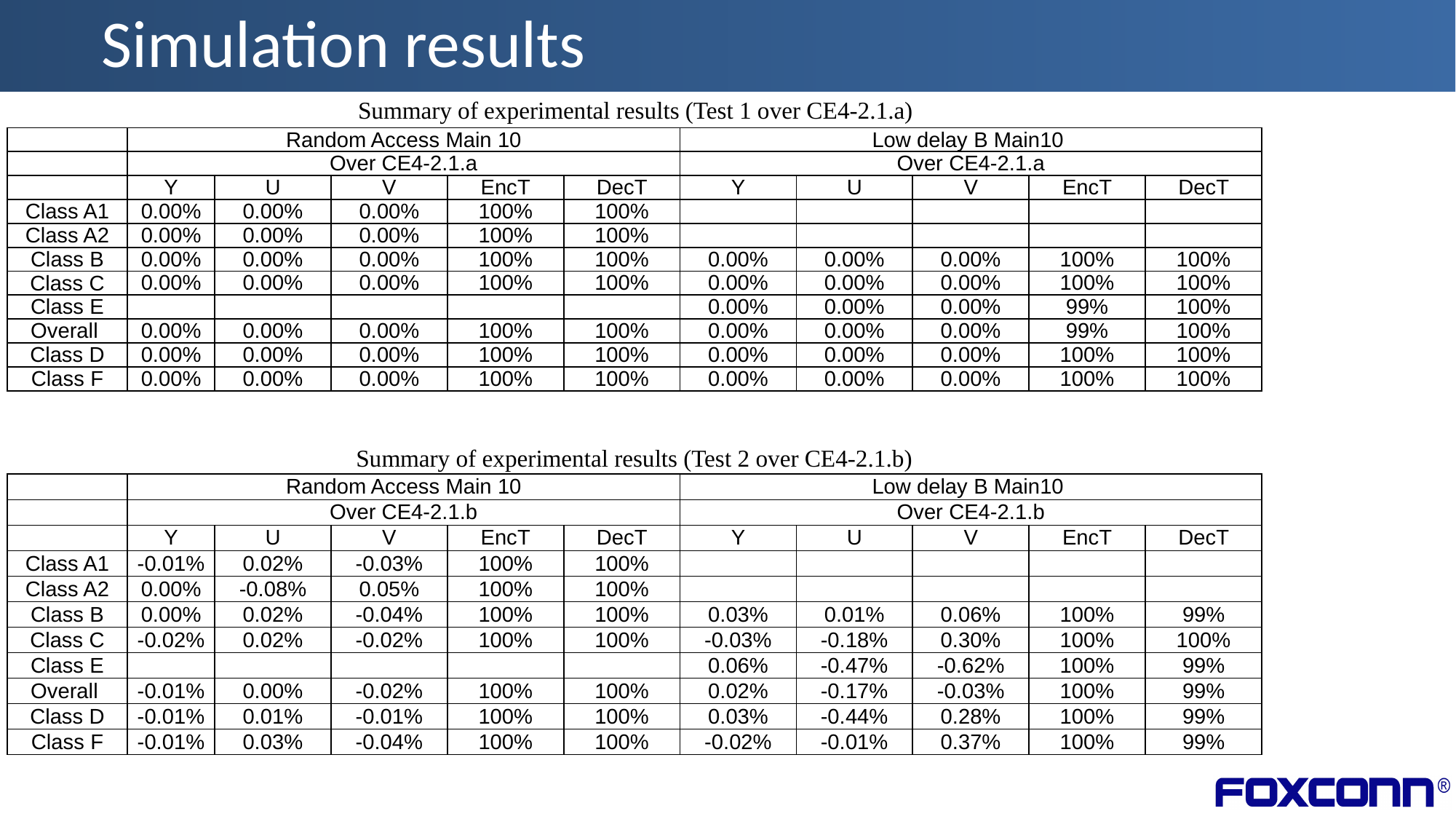

# Simulation results
Summary of experimental results (Test 1 over CE4-2.1.a)
|  | Random Access Main 10 |  |  |  |  | Low delay B Main10 |  |  |  |  |
| --- | --- | --- | --- | --- | --- | --- | --- | --- | --- | --- |
|  | Over CE4-2.1.a |  |  |  |  | Over CE4-2.1.a |  |  |  |  |
|  | Y | U | V | EncT | DecT | Y | U | V | EncT | DecT |
| Class A1 | 0.00% | 0.00% | 0.00% | 100% | 100% |  |  |  |  |  |
| Class A2 | 0.00% | 0.00% | 0.00% | 100% | 100% |  |  |  |  |  |
| Class B | 0.00% | 0.00% | 0.00% | 100% | 100% | 0.00% | 0.00% | 0.00% | 100% | 100% |
| Class C | 0.00% | 0.00% | 0.00% | 100% | 100% | 0.00% | 0.00% | 0.00% | 100% | 100% |
| Class E |  |  |  |  |  | 0.00% | 0.00% | 0.00% | 99% | 100% |
| Overall | 0.00% | 0.00% | 0.00% | 100% | 100% | 0.00% | 0.00% | 0.00% | 99% | 100% |
| Class D | 0.00% | 0.00% | 0.00% | 100% | 100% | 0.00% | 0.00% | 0.00% | 100% | 100% |
| Class F | 0.00% | 0.00% | 0.00% | 100% | 100% | 0.00% | 0.00% | 0.00% | 100% | 100% |
Summary of experimental results (Test 2 over CE4-2.1.b)
|  | Random Access Main 10 |  |  |  |  | Low delay B Main10 |  |  |  |  |
| --- | --- | --- | --- | --- | --- | --- | --- | --- | --- | --- |
|  | Over CE4-2.1.b |  |  |  |  | Over CE4-2.1.b |  |  |  |  |
|  | Y | U | V | EncT | DecT | Y | U | V | EncT | DecT |
| Class A1 | -0.01% | 0.02% | -0.03% | 100% | 100% |  |  |  |  |  |
| Class A2 | 0.00% | -0.08% | 0.05% | 100% | 100% |  |  |  |  |  |
| Class B | 0.00% | 0.02% | -0.04% | 100% | 100% | 0.03% | 0.01% | 0.06% | 100% | 99% |
| Class C | -0.02% | 0.02% | -0.02% | 100% | 100% | -0.03% | -0.18% | 0.30% | 100% | 100% |
| Class E |  |  |  |  |  | 0.06% | -0.47% | -0.62% | 100% | 99% |
| Overall | -0.01% | 0.00% | -0.02% | 100% | 100% | 0.02% | -0.17% | -0.03% | 100% | 99% |
| Class D | -0.01% | 0.01% | -0.01% | 100% | 100% | 0.03% | -0.44% | 0.28% | 100% | 99% |
| Class F | -0.01% | 0.03% | -0.04% | 100% | 100% | -0.02% | -0.01% | 0.37% | 100% | 99% |